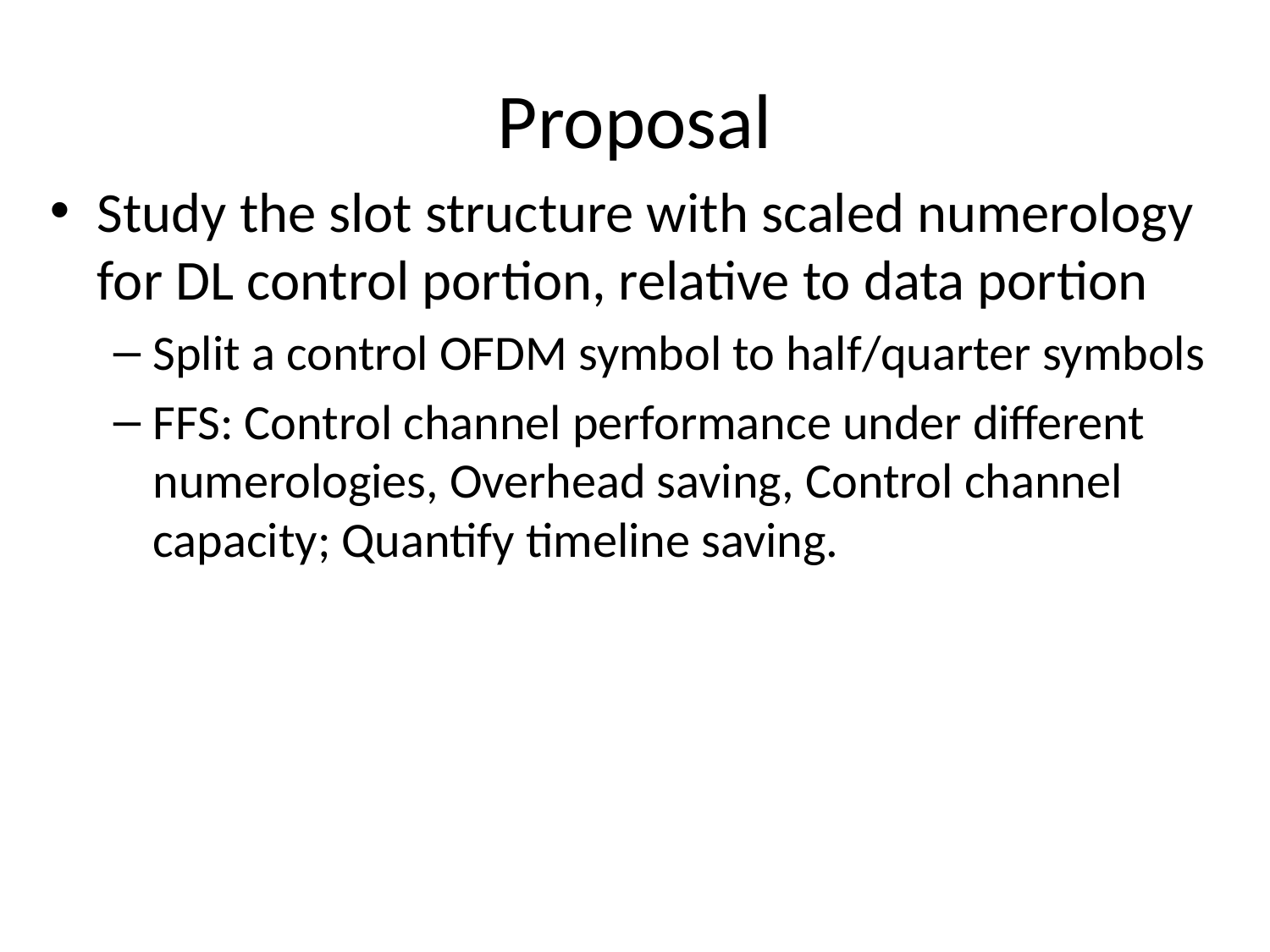

# Proposal
Study the slot structure with scaled numerology for DL control portion, relative to data portion
Split a control OFDM symbol to half/quarter symbols
FFS: Control channel performance under different numerologies, Overhead saving, Control channel capacity; Quantify timeline saving.